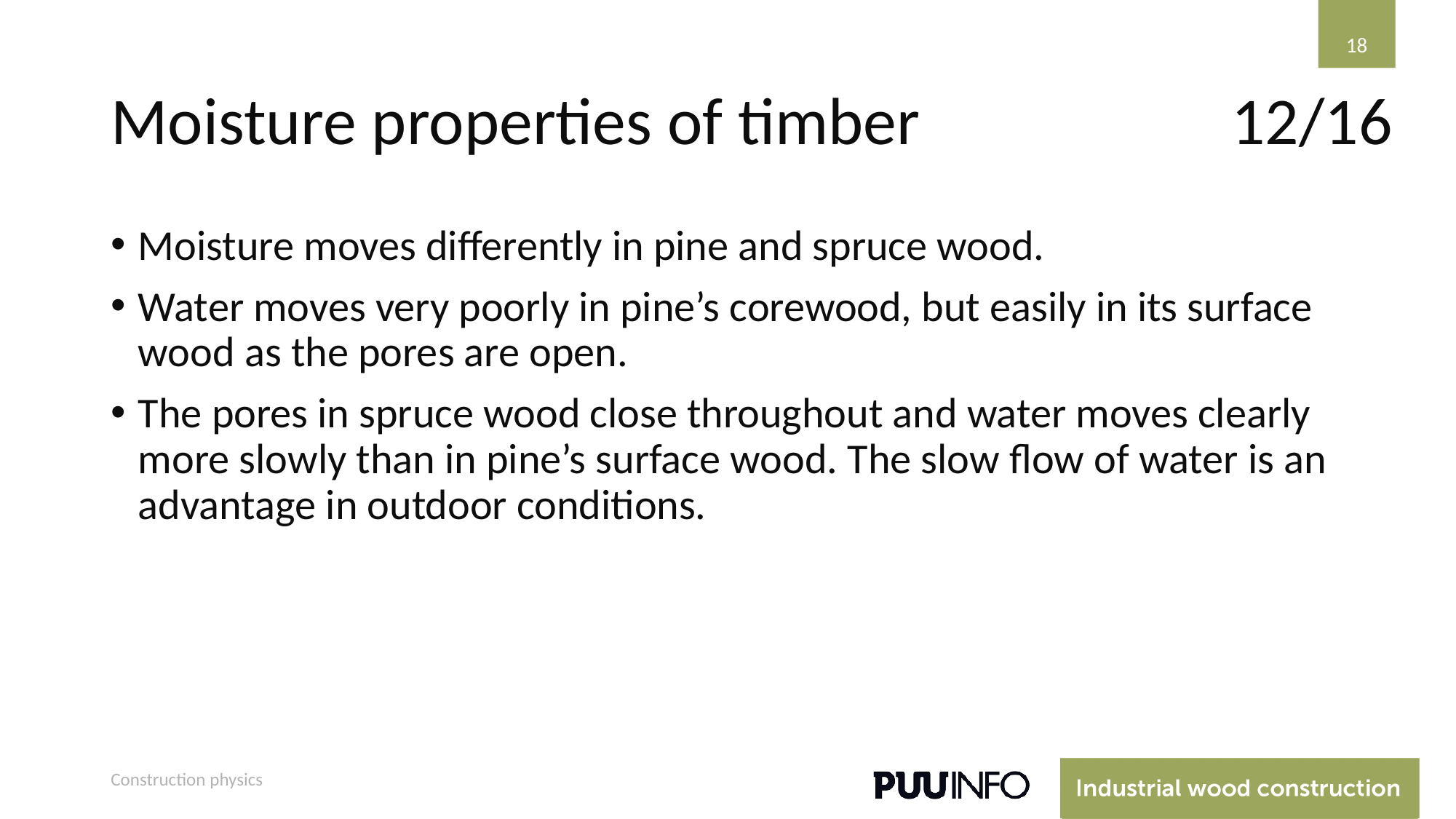

18
# Moisture properties of timber
12/16
Moisture moves differently in pine and spruce wood.
Water moves very poorly in pine’s corewood, but easily in its surface wood as the pores are open.
The pores in spruce wood close throughout and water moves clearly more slowly than in pine’s surface wood. The slow flow of water is an advantage in outdoor conditions.
Construction physics